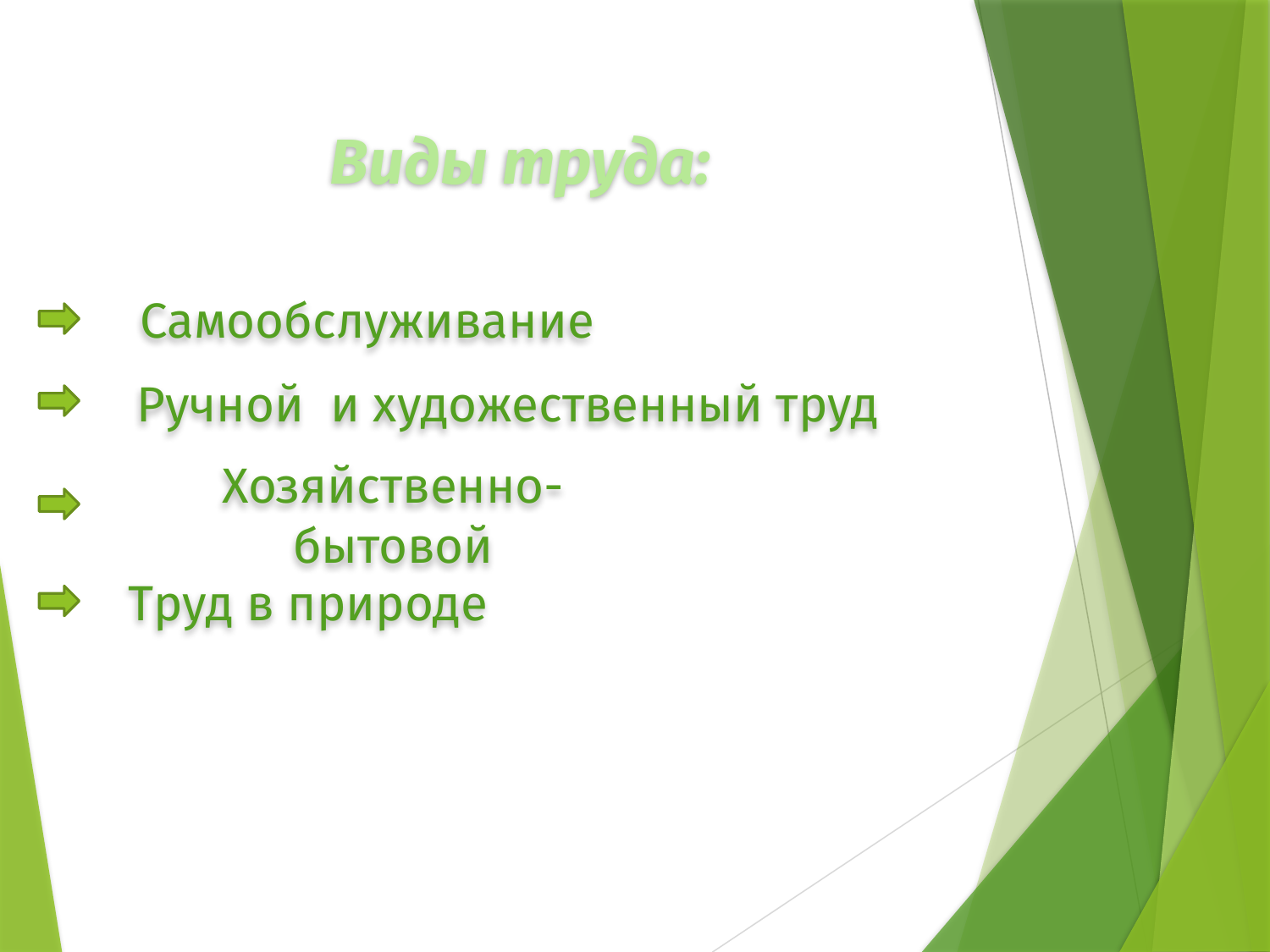

Виды труда:

Самообслуживание

Ручной  и художественный труд

Хозяйственно-бытовой

Труд в природе